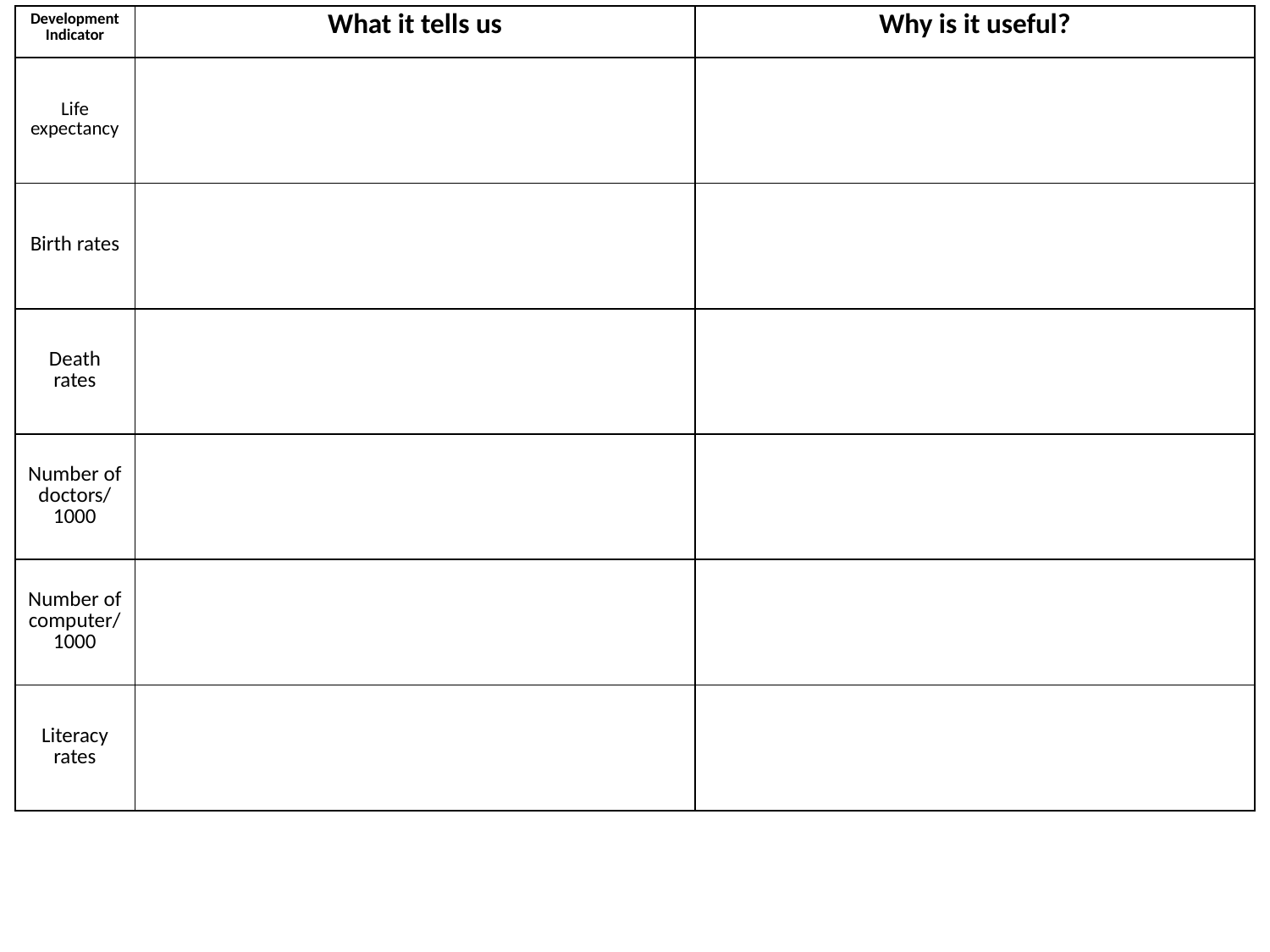

| Development Indicator | What it tells us | Why is it useful? |
| --- | --- | --- |
| Life expectancy |  |  |
| Birth rates |  |  |
| Death rates |  |  |
| Number of doctors/ 1000 |  |  |
| Number of computer/1000 |  |  |
| Literacy rates |  |  |